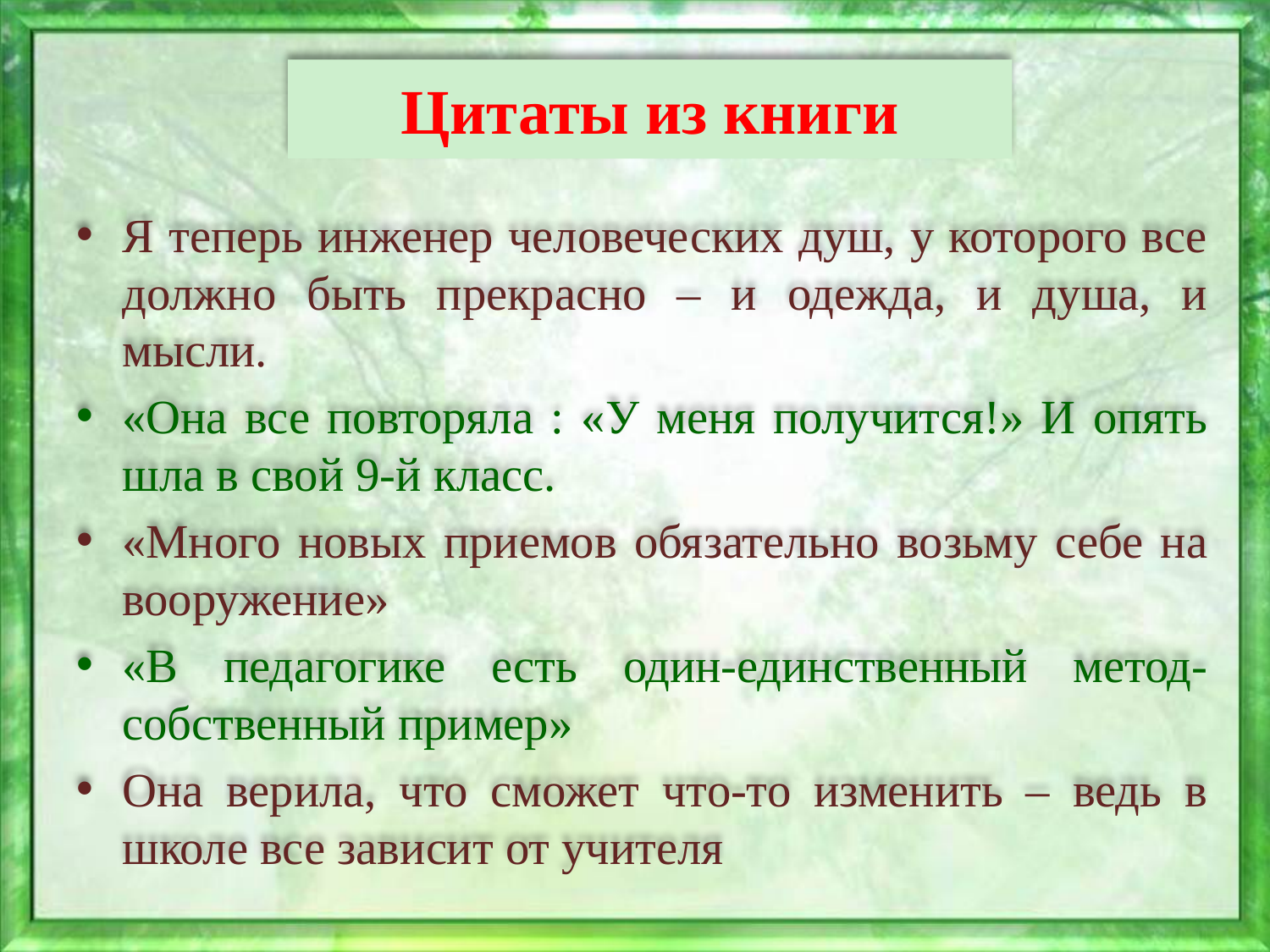

# Цитаты из книги
Я теперь инженер человеческих душ, у которого все должно быть прекрасно – и одежда, и душа, и мысли.
«Она все повторяла : «У меня получится!» И опять шла в свой 9-й класс.
«Много новых приемов обязательно возьму себе на вооружение»
«В педагогике есть один-единственный метод- собственный пример»
Она верила, что сможет что-то изменить – ведь в школе все зависит от учителя